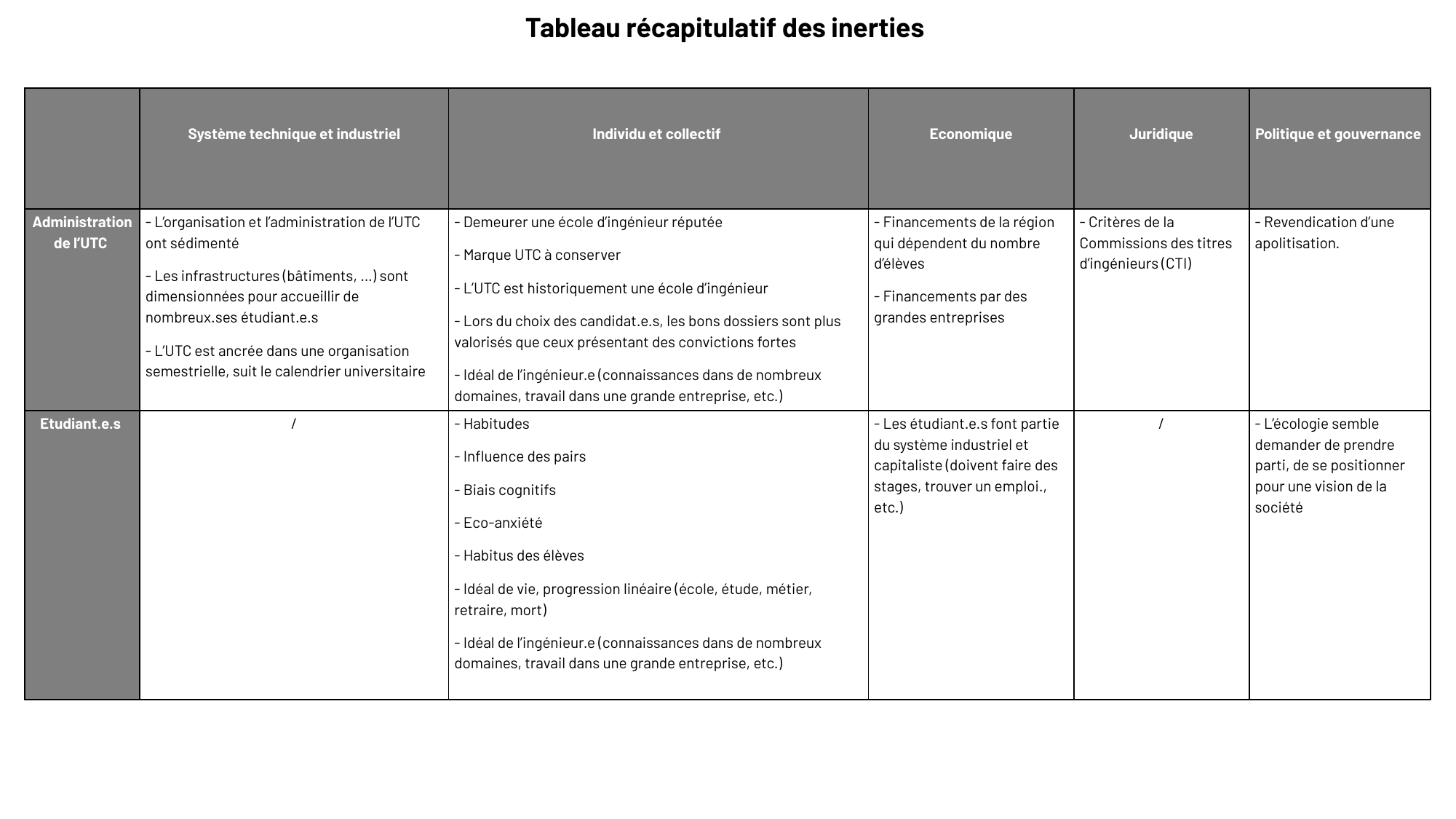

Tableau récapitulatif des inerties
|  | Système technique et industriel | Individu et collectif | Economique | Juridique | Politique et gouvernance |
| --- | --- | --- | --- | --- | --- |
| Administration de l’UTC | - L’organisation et l’administration de l’UTC ont sédimenté - Les infrastructures (bâtiments, …) sont dimensionnées pour accueillir de nombreux.ses étudiant.e.s - L’UTC est ancrée dans une organisation semestrielle, suit le calendrier universitaire | - Demeurer une école d’ingénieur réputée - Marque UTC à conserver - L’UTC est historiquement une école d’ingénieur - Lors du choix des candidat.e.s, les bons dossiers sont plus valorisés que ceux présentant des convictions fortes - Idéal de l’ingénieur.e (connaissances dans de nombreux domaines, travail dans une grande entreprise, etc.) | - Financements de la région qui dépendent du nombre d’élèves - Financements par des grandes entreprises | - Critères de la Commissions des titres d’ingénieurs (CTI) | - Revendication d’une apolitisation. |
| Etudiant.e.s | / | - Habitudes - Influence des pairs - Biais cognitifs - Eco-anxiété - Habitus des élèves - Idéal de vie, progression linéaire (école, étude, métier, retraire, mort) - Idéal de l’ingénieur.e (connaissances dans de nombreux domaines, travail dans une grande entreprise, etc.) | - Les étudiant.e.s font partie du système industriel et capitaliste (doivent faire des stages, trouver un emploi., etc.) | / | - L’écologie semble demander de prendre parti, de se positionner pour une vision de la société |